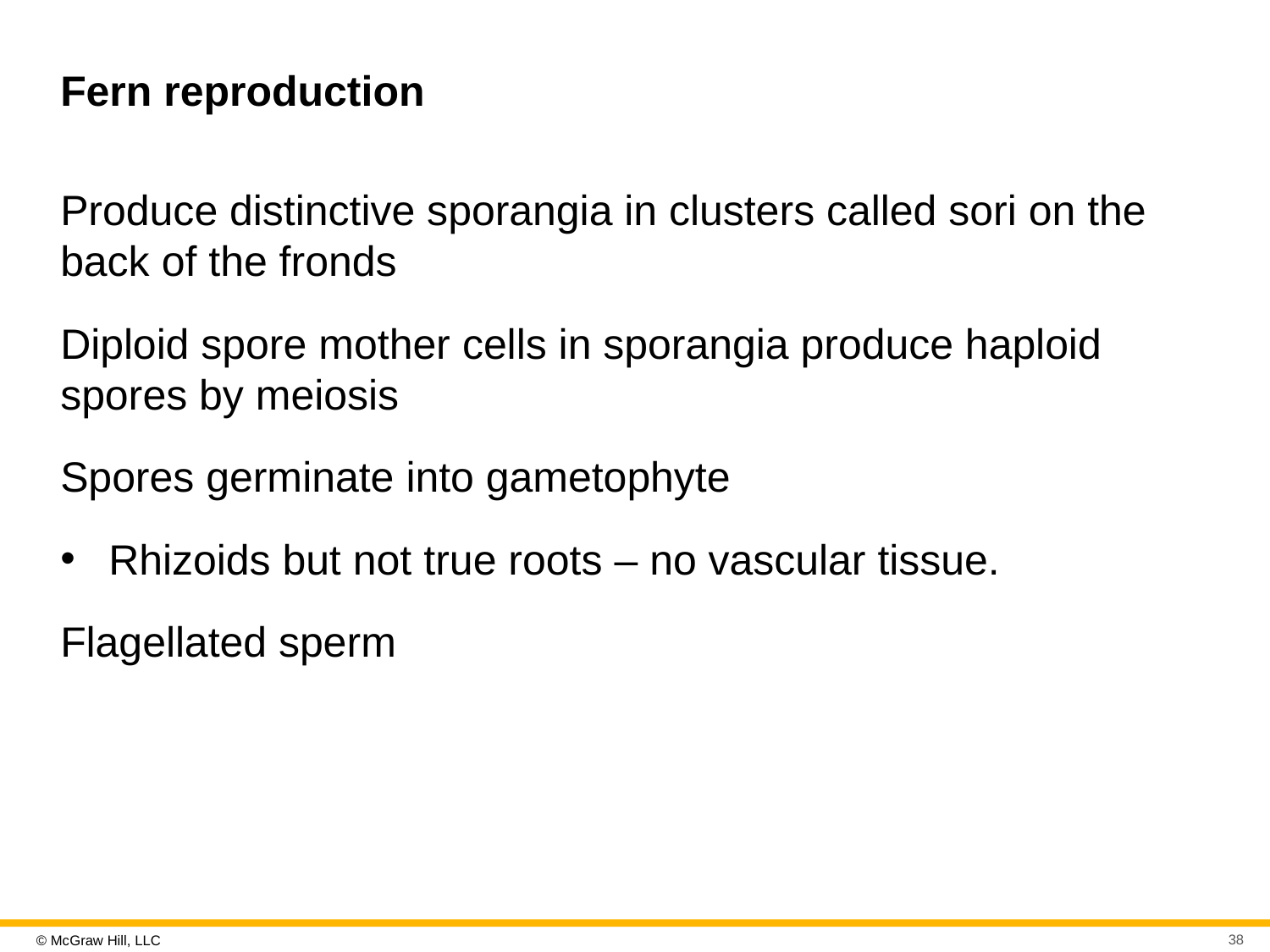

# Fern reproduction
Produce distinctive sporangia in clusters called sori on the back of the fronds
Diploid spore mother cells in sporangia produce haploid spores by meiosis
Spores germinate into gametophyte
Rhizoids but not true roots – no vascular tissue.
Flagellated sperm
38